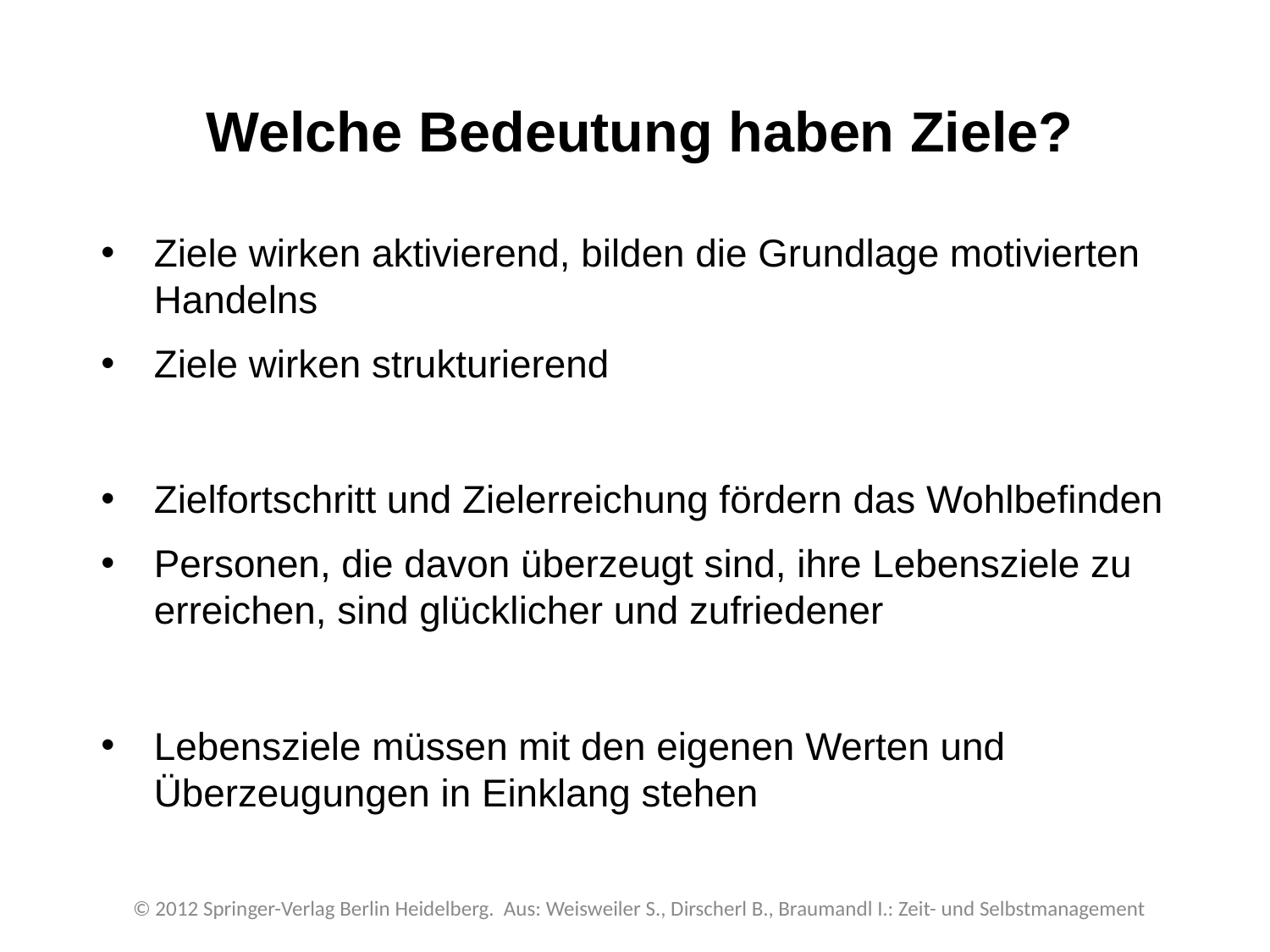

Welche Bedeutung haben Ziele?
Ziele wirken aktivierend, bilden die Grundlage motivierten Handelns
Ziele wirken strukturierend

Zielfortschritt und Zielerreichung fördern das Wohlbefinden
Personen, die davon überzeugt sind, ihre Lebensziele zu erreichen, sind glücklicher und zufriedener

Lebensziele müssen mit den eigenen Werten und Überzeugungen in Einklang stehen
© 2012 Springer-Verlag Berlin Heidelberg.  Aus: Weisweiler S., Dirscherl B., Braumandl I.: Zeit- und Selbstmanagement